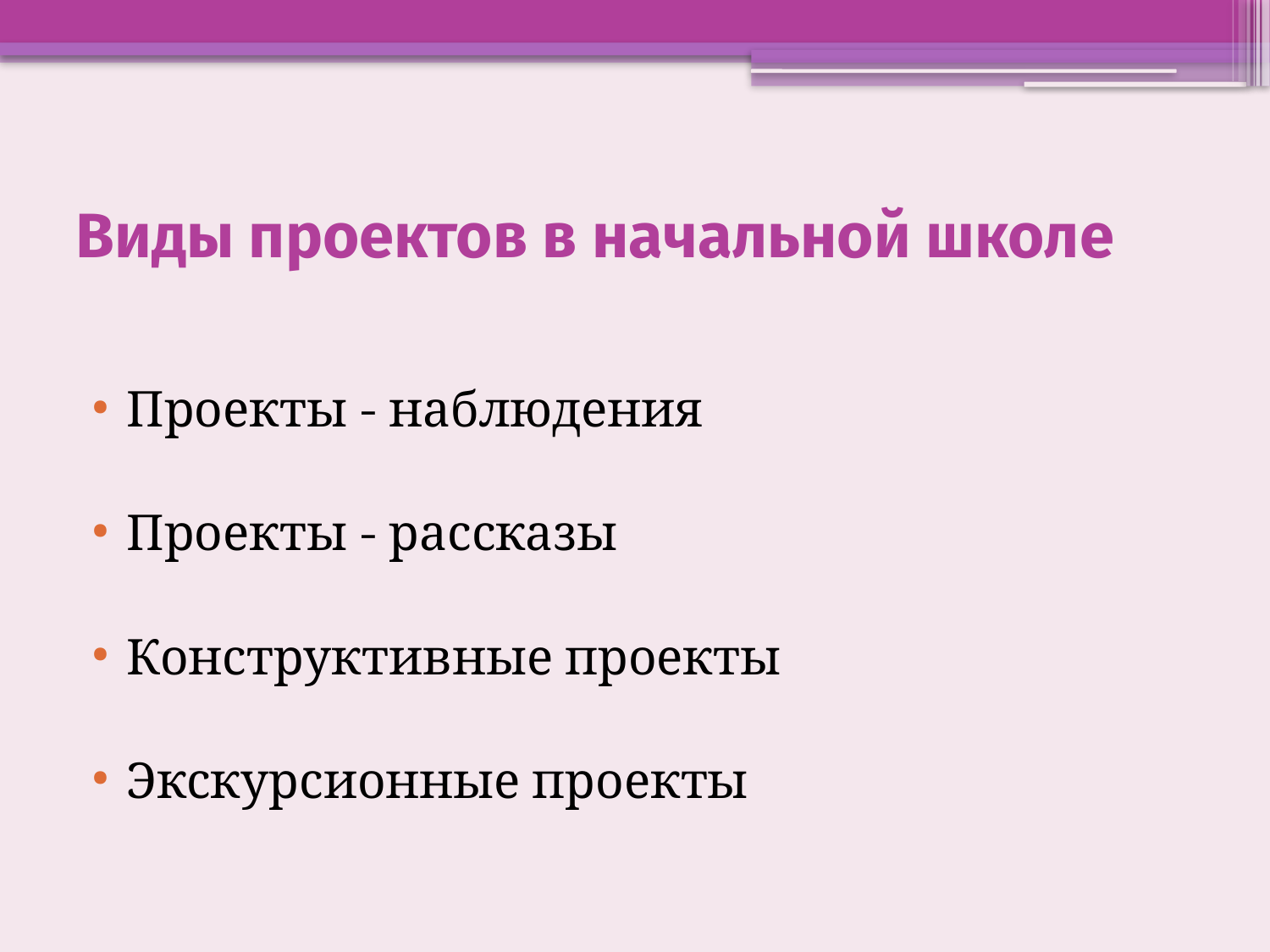

# Виды проектов в начальной школе
Проекты - наблюдения
Проекты - рассказы
Конструктивные проекты
Экскурсионные проекты